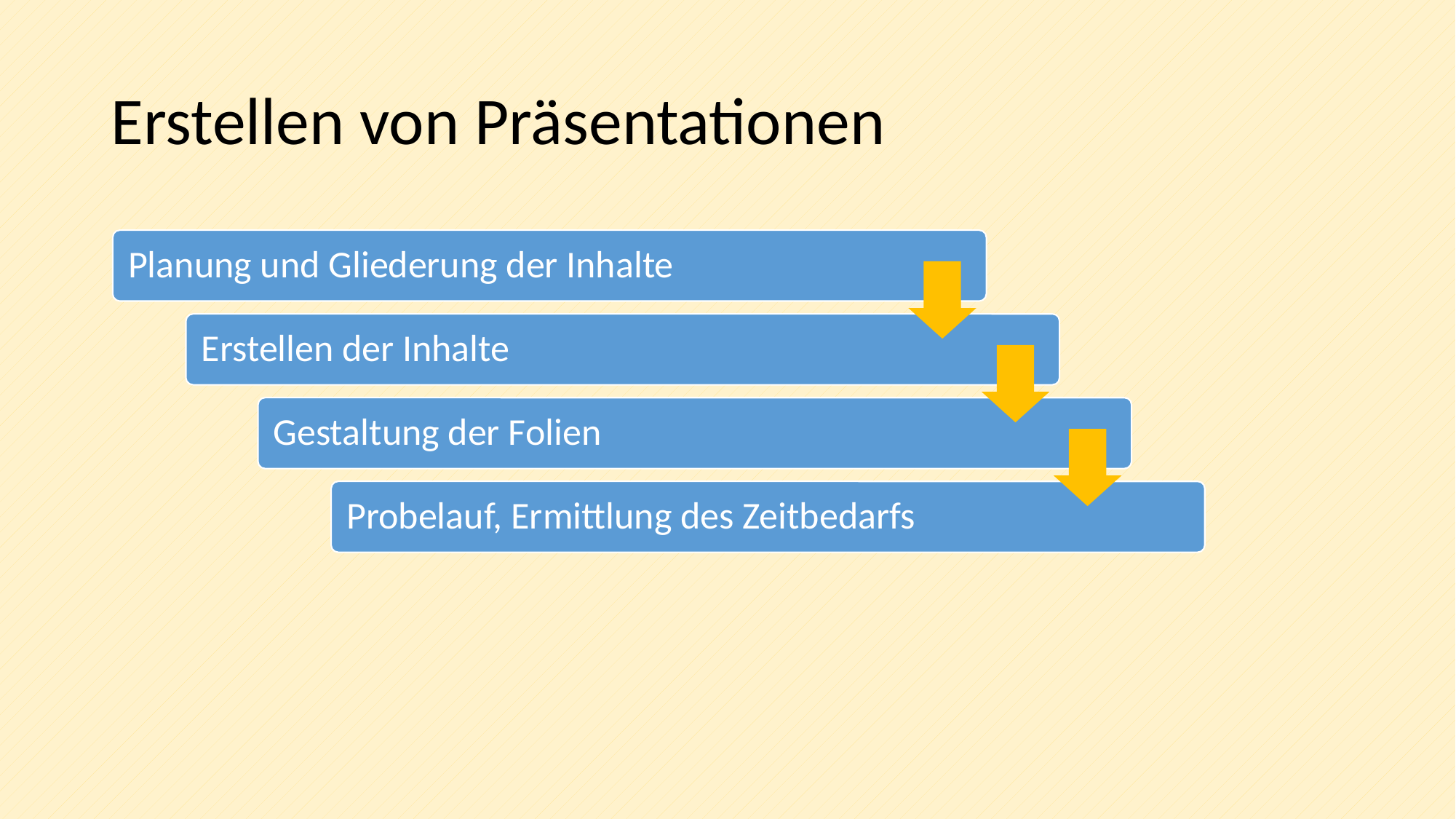

# Erstellen von Präsentationen
Planung und Gliederung der Inhalte
Erstellen der Inhalte
Gestaltung der Folien
Probelauf, Ermittlung des Zeitbedarfs